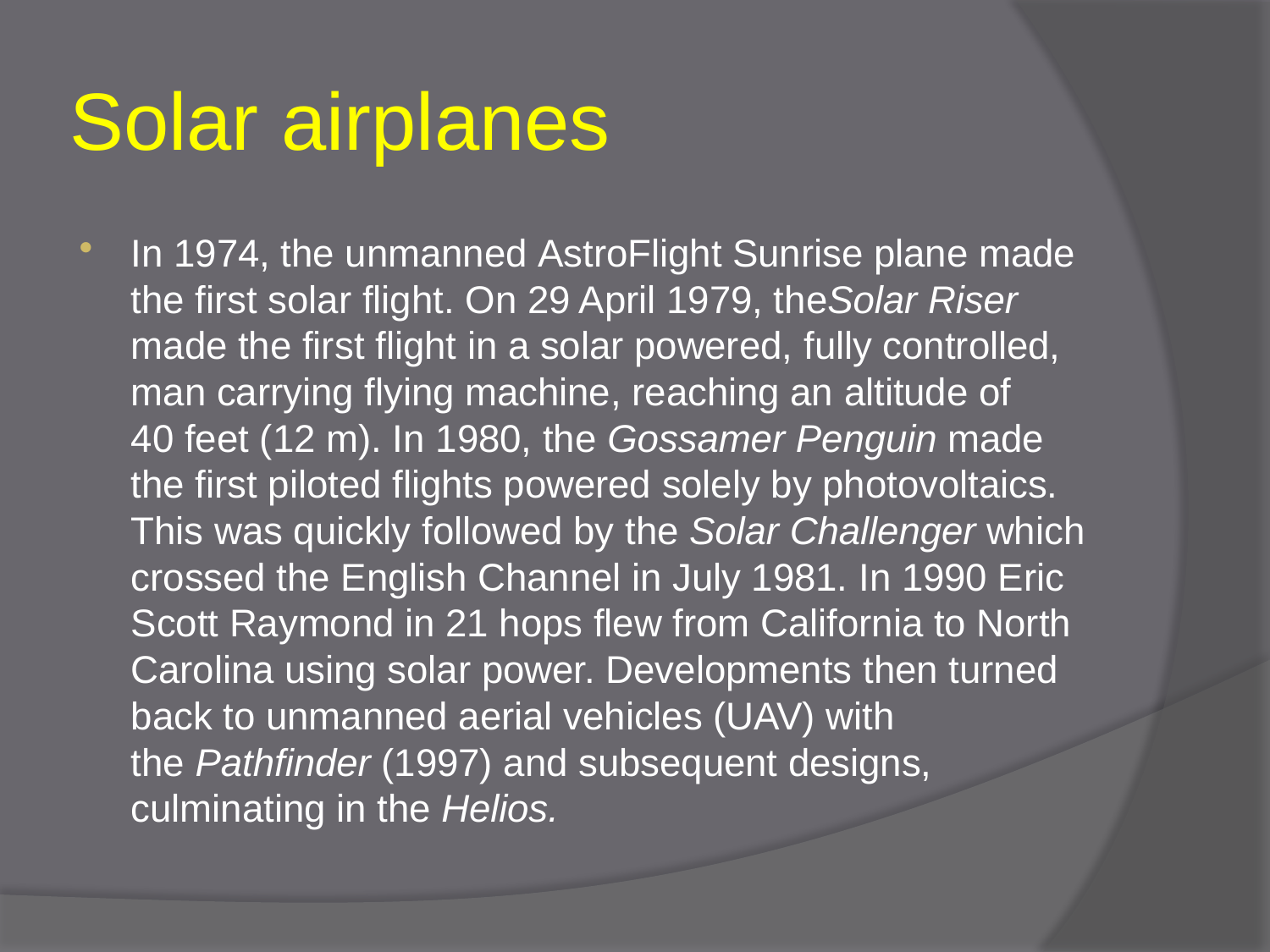

# Solar airplanes
In 1974, the unmanned AstroFlight Sunrise plane made the first solar flight. On 29 April 1979, theSolar Riser made the first flight in a solar powered, fully controlled, man carrying flying machine, reaching an altitude of 40 feet (12 m). In 1980, the Gossamer Penguin made the first piloted flights powered solely by photovoltaics. This was quickly followed by the Solar Challenger which crossed the English Channel in July 1981. In 1990 Eric Scott Raymond in 21 hops flew from California to North Carolina using solar power. Developments then turned back to unmanned aerial vehicles (UAV) with the Pathfinder (1997) and subsequent designs, culminating in the Helios.